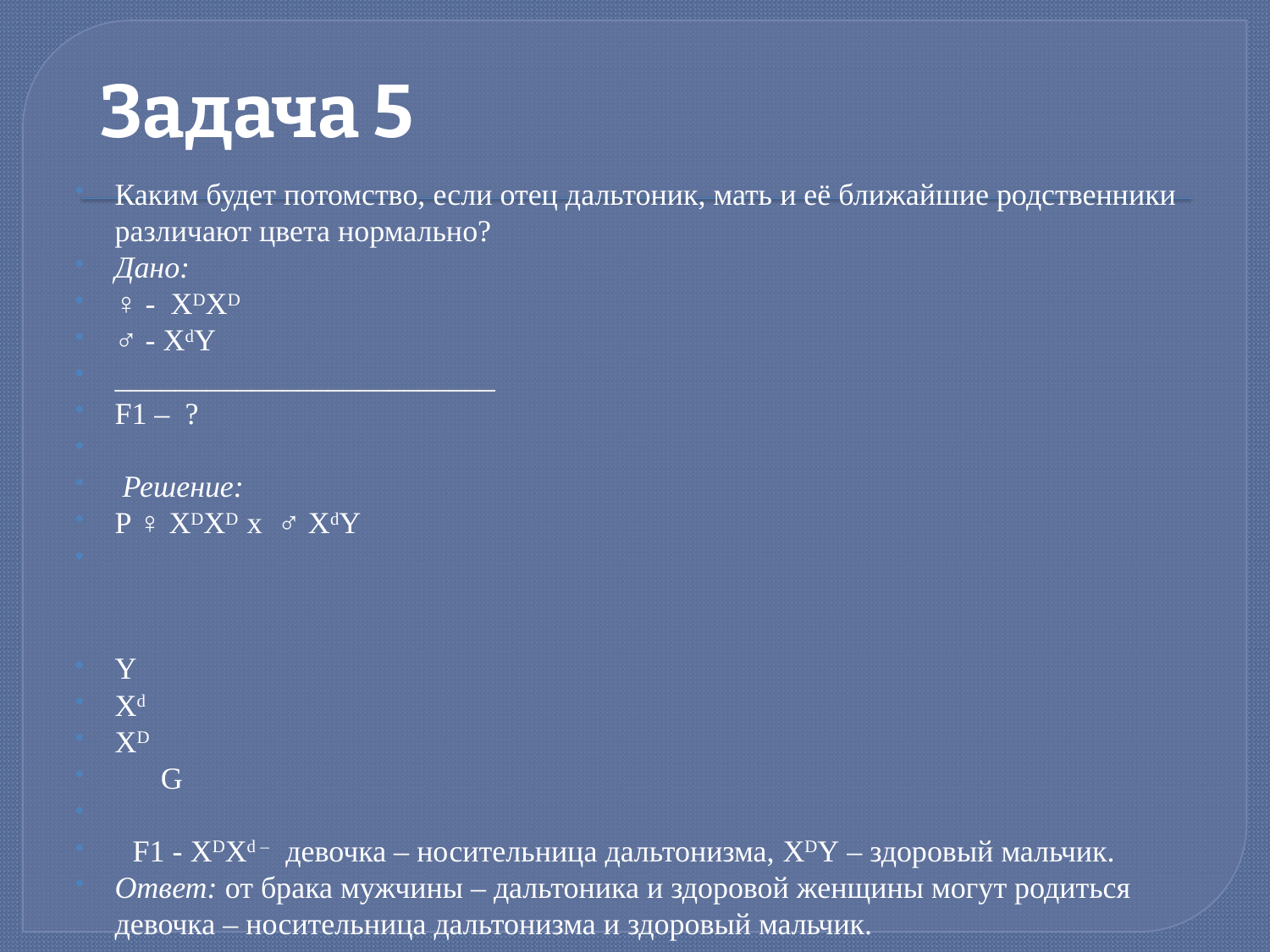

# Задача 5
Каким будет потомство, если отец дальтоник, мать и её ближайшие родственники различают цвета нормально?
Дано:
♀ -  XDХD
♂ - XdY
_________________________
F1 –  ?

 Решение:
P ♀ XDХD  х  ♂ XdY

Y
Xd
XD
 	  G

    F1 - XDXd –   девочка – носительница дальтонизма, XDY – здоровый мальчик.
Ответ: от брака мужчины – дальтоника и здоровой женщины могут родиться девочка – носительница дальтонизма и здоровый мальчик.